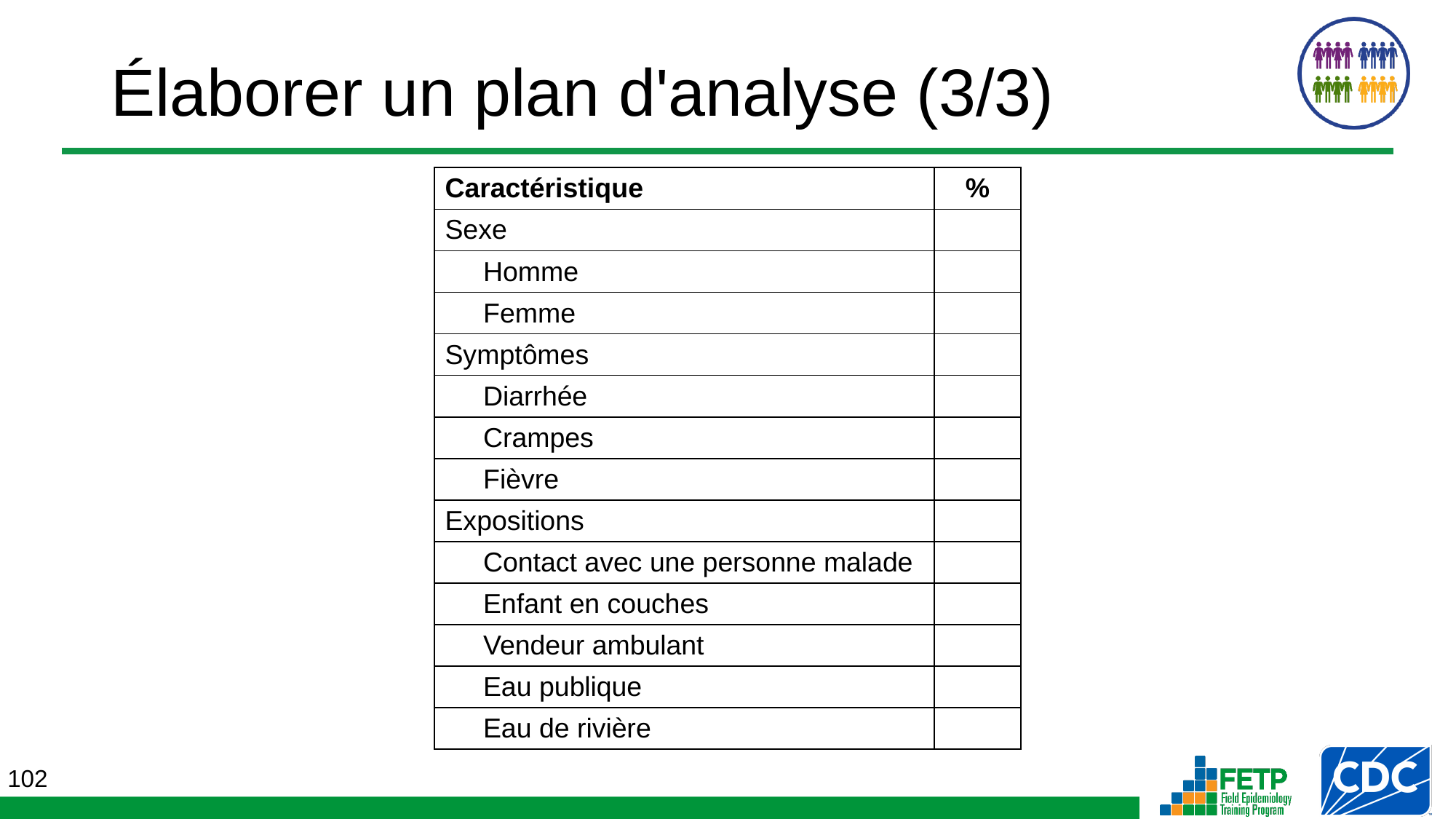

# Élaborer un plan d'analyse (3/3)
| Caractéristique | % |
| --- | --- |
| Sexe |  |
| Homme |  |
| Femme |  |
| Symptômes |  |
| Diarrhée |  |
| Crampes |  |
| Fièvre |  |
| Expositions |  |
| Contact avec une personne malade |  |
| Enfant en couches |  |
| Vendeur ambulant |  |
| Eau publique |  |
| Eau de rivière |  |